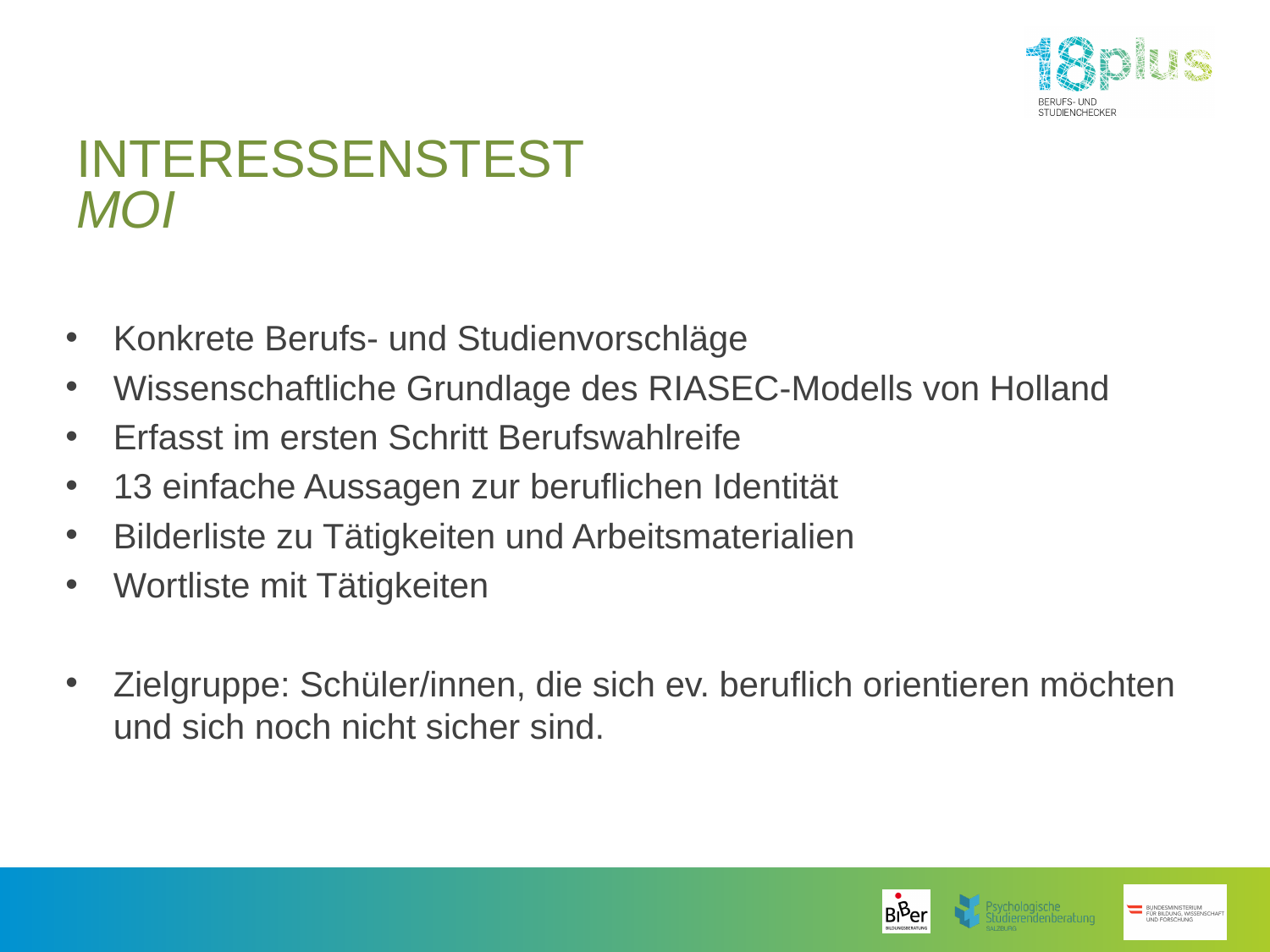

# Interessenstest MOI
Konkrete Berufs- und Studienvorschläge
Wissenschaftliche Grundlage des RIASEC-Modells von Holland
Erfasst im ersten Schritt Berufswahlreife
13 einfache Aussagen zur beruflichen Identität
Bilderliste zu Tätigkeiten und Arbeitsmaterialien
Wortliste mit Tätigkeiten

Zielgruppe: Schüler/innen, die sich ev. beruflich orientieren möchten und sich noch nicht sicher sind.